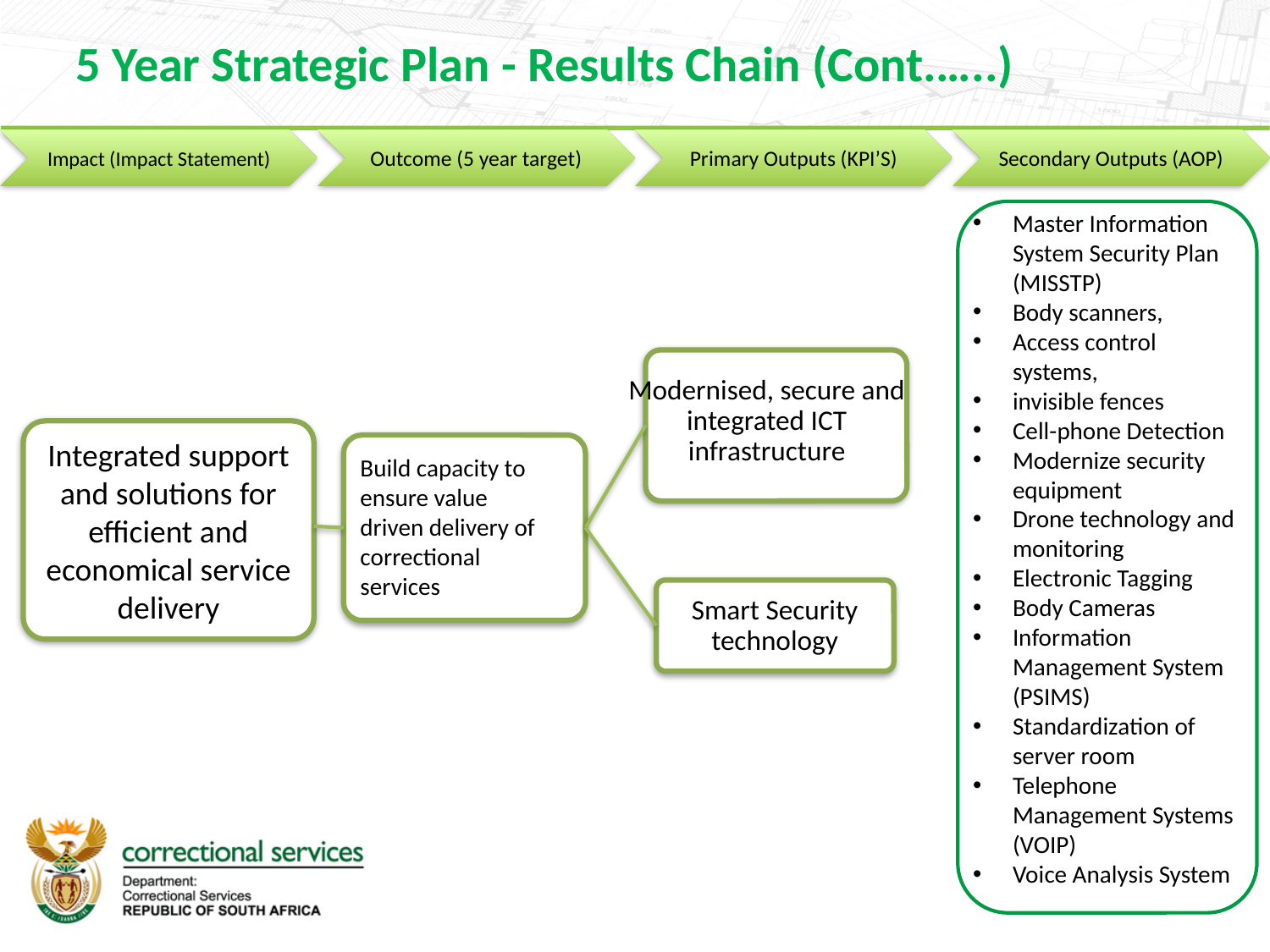

5 Year Strategic Plan - Results Chain (Cont.…..)
Impact (Impact Statement)
Outcome (5 year target)
Primary Outputs (KPI’S)
Secondary Outputs (AOP)

Master Information System Security Plan (MISSTP)
Body scanners,
Access control systems,
invisible fences
Cell-phone Detection
Modernize security equipment
Drone technology and monitoring
Electronic Tagging
Body Cameras
Information Management System (PSIMS)
Standardization of server room
Telephone Management Systems (VOIP)
Voice Analysis System

Modernised, secure and integrated ICT infrastructure

Integrated support and solutions for efficient and economical service delivery

Build capacity to ensure value driven delivery of correctional services

Smart Security technology